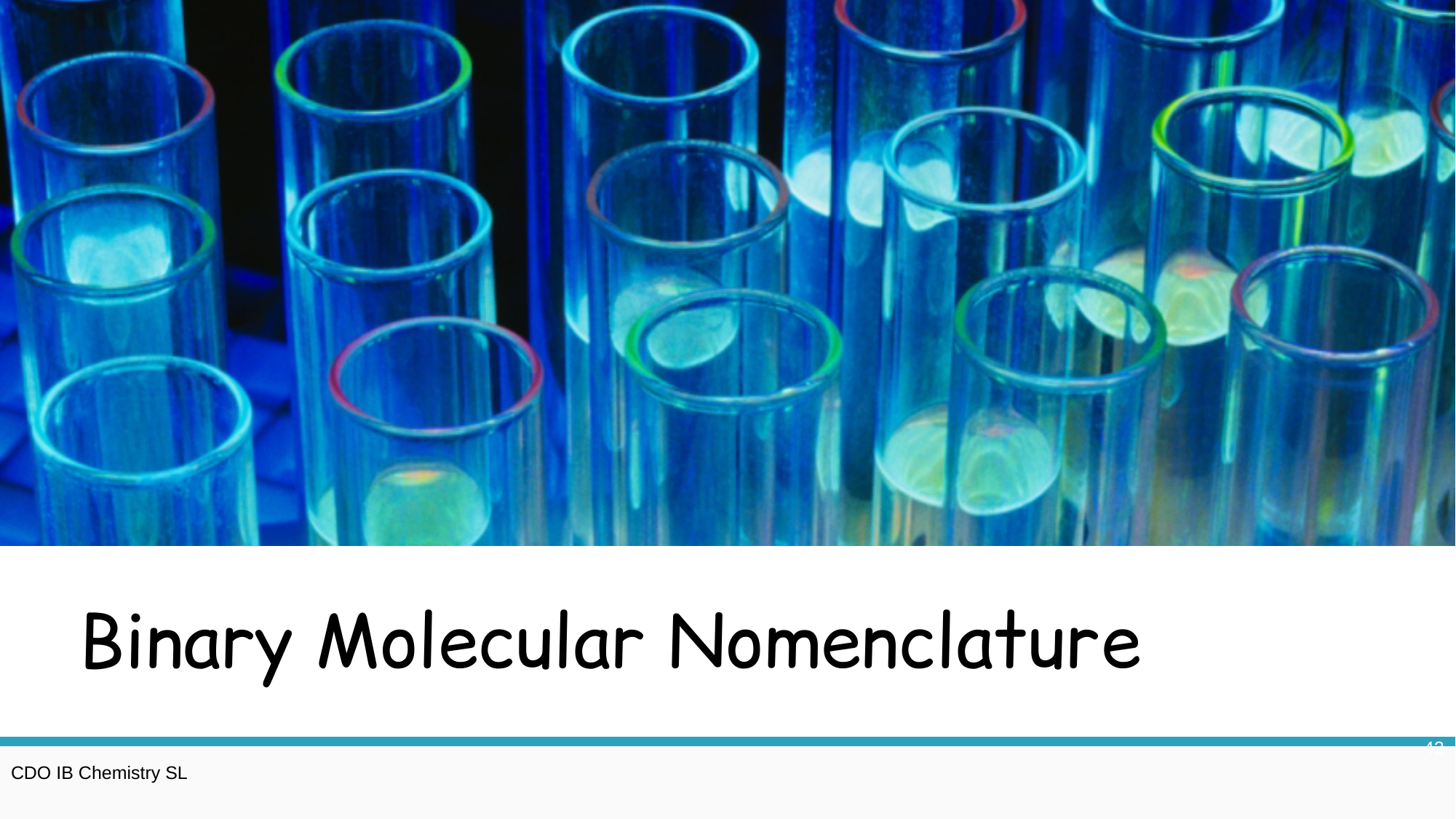

# Binary Molecular Nomenclature
42
CDO IB Chemistry SL